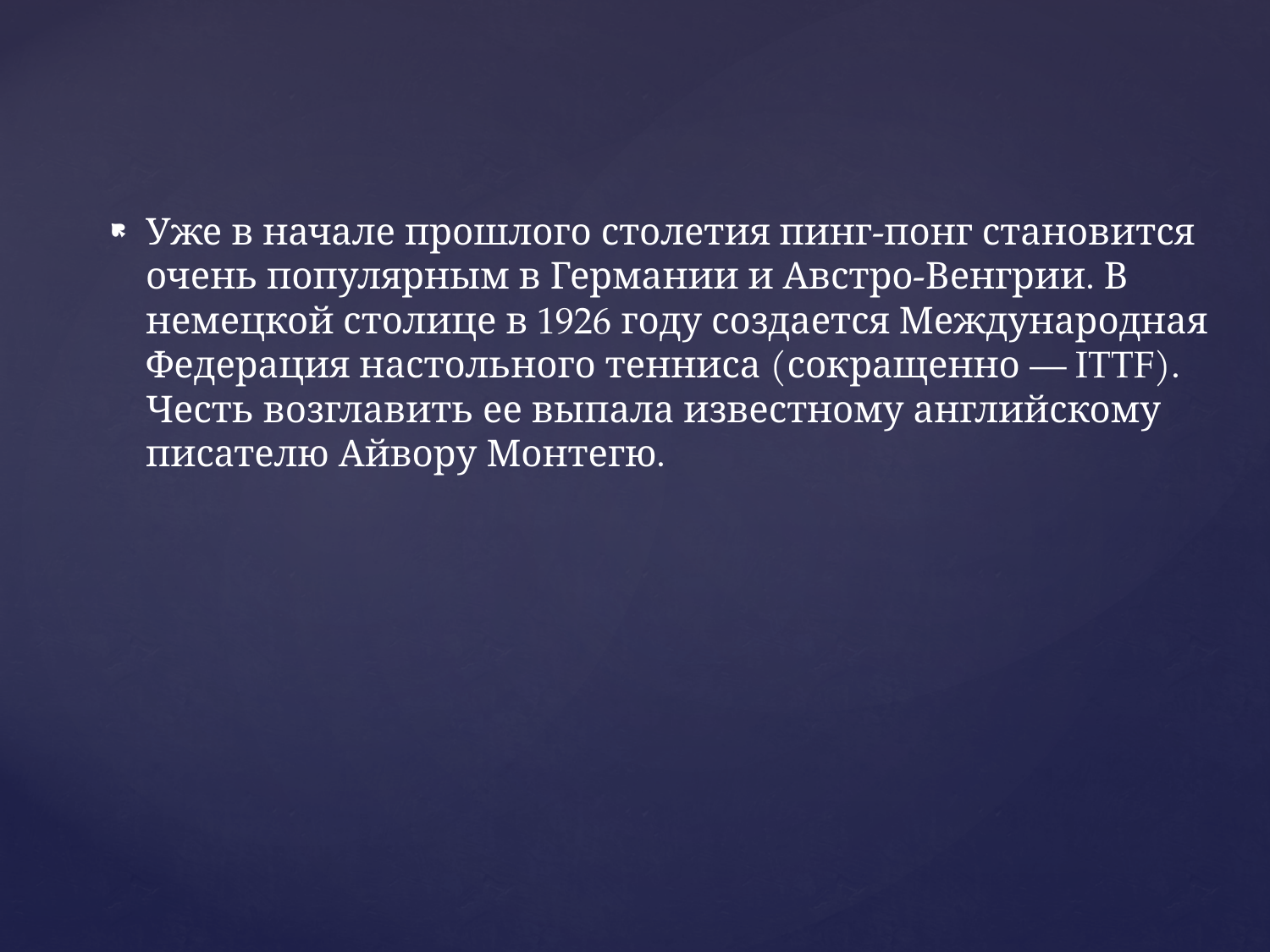

Уже в начале прошлого столетия пинг-понг становится очень популярным в Германии и Австро-Венгрии. В немецкой столице в 1926 году создается Международная Федерация настольного тенниса (сокращенно — ITTF). Честь возглавить ее выпала известному английскому писателю Айвору Монтегю.